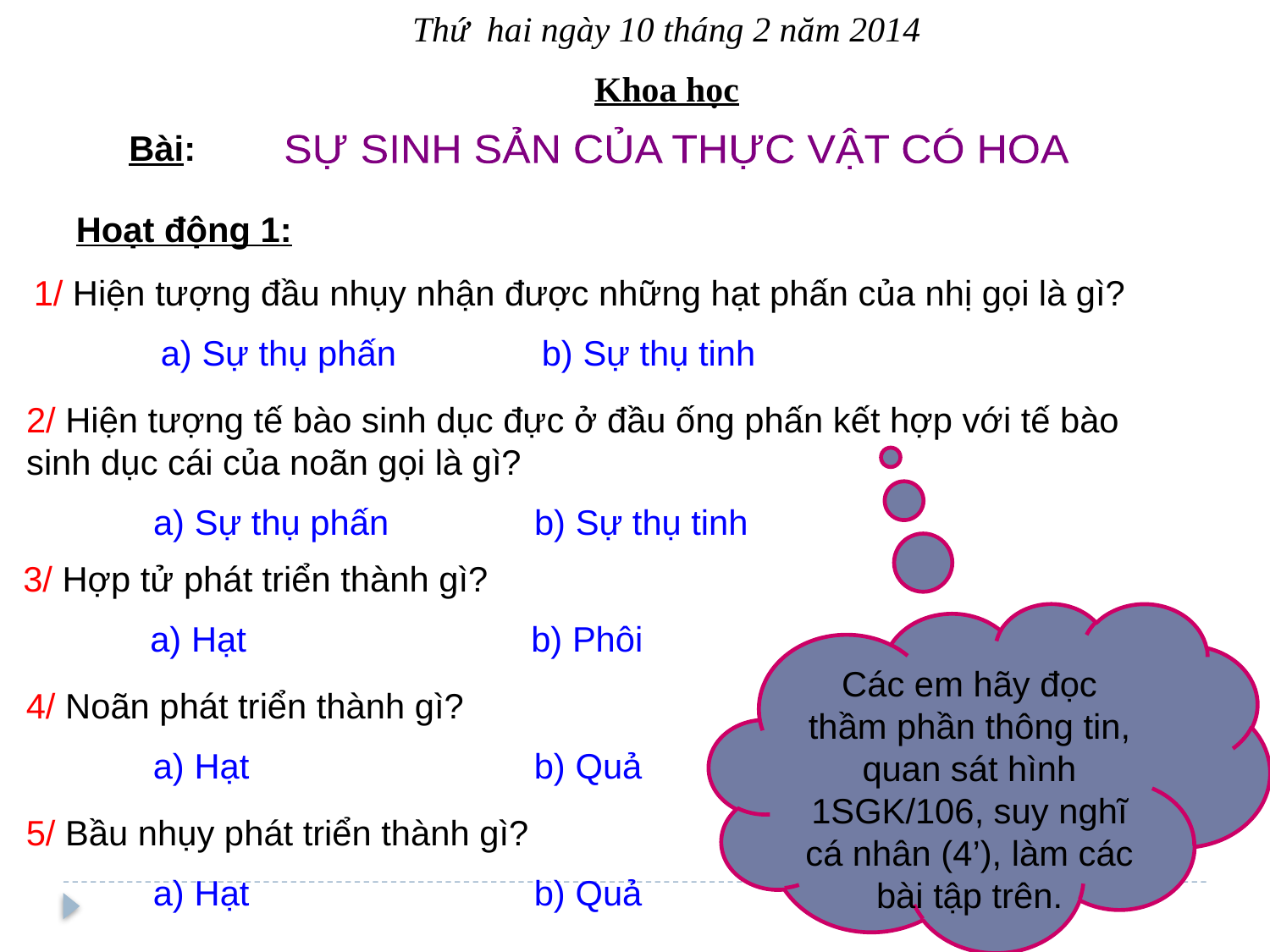

Thứ  hai ngày 10 tháng 2 năm 2014
Khoa học
Bài:
SỰ SINH SẢN CỦA THỰC VẬT CÓ HOA
Hoạt động 1:
1/ Hiện tượng đầu nhụy nhận được những hạt phấn của nhị gọi là gì?
	a) Sự thụ phấn		b) Sự thụ tinh
2/ Hiện tượng tế bào sinh dục đực ở đầu ống phấn kết hợp với tế bào sinh dục cái của noãn gọi là gì?
	a) Sự thụ phấn		b) Sự thụ tinh
3/ Hợp tử phát triển thành gì?
	a) Hạt 			b) Phôi
Các em hãy đọc thầm phần thông tin, quan sát hình 1SGK/106, suy nghĩ cá nhân (4’), làm các bài tập trên.

4/ Noãn phát triển thành gì?
	a) Hạt			b) Quả
5/ Bầu nhụy phát triển thành gì?
	a) Hạt			b) Quả